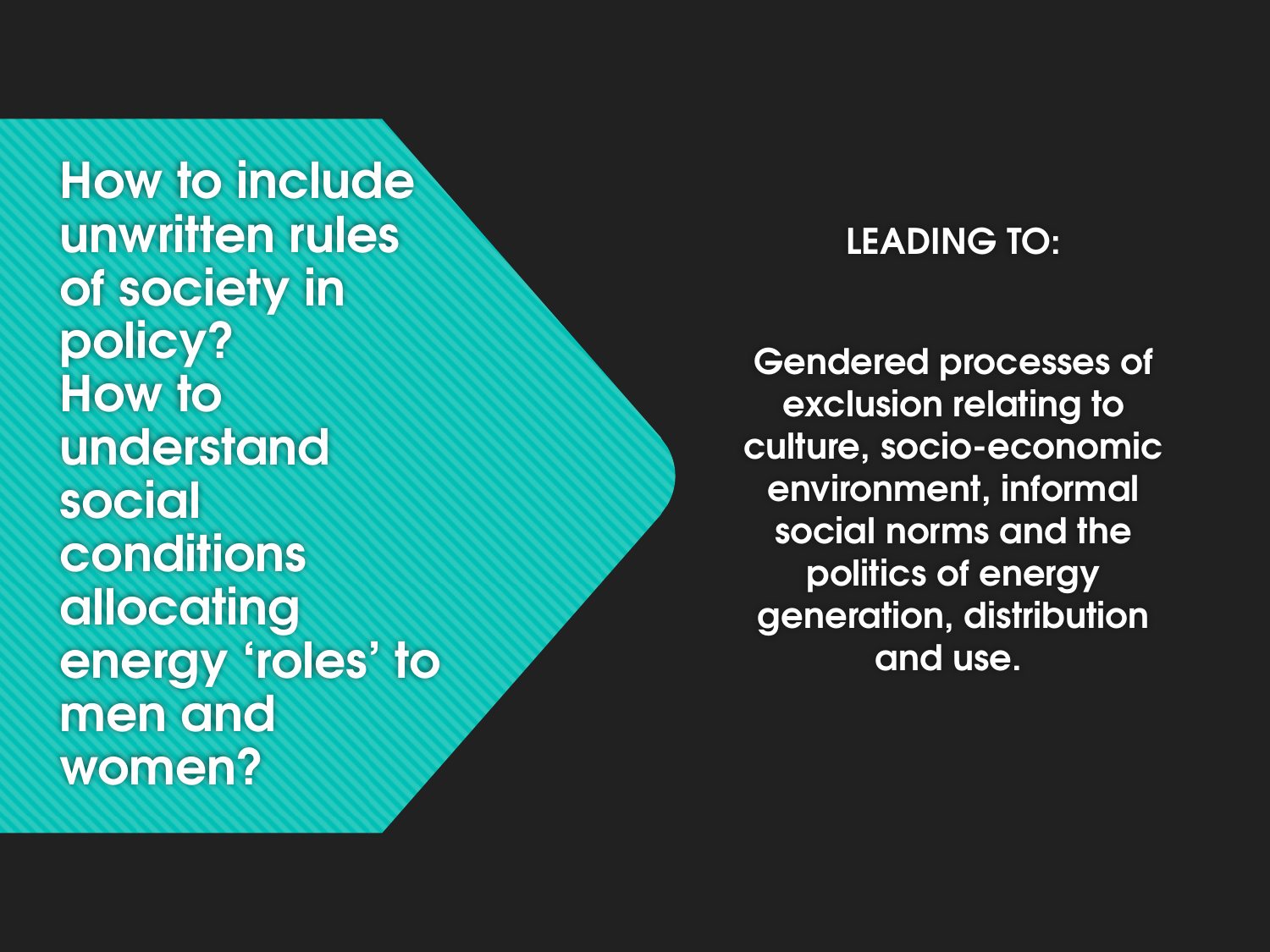

LEADING TO:

Gendered processes of exclusion relating to culture, socio-economic environment, informal social norms and the politics of energy generation, distribution and use.

# How to include unwritten rules of society in policy? How to understand social conditions allocating energy ‘roles’ to men and  women?